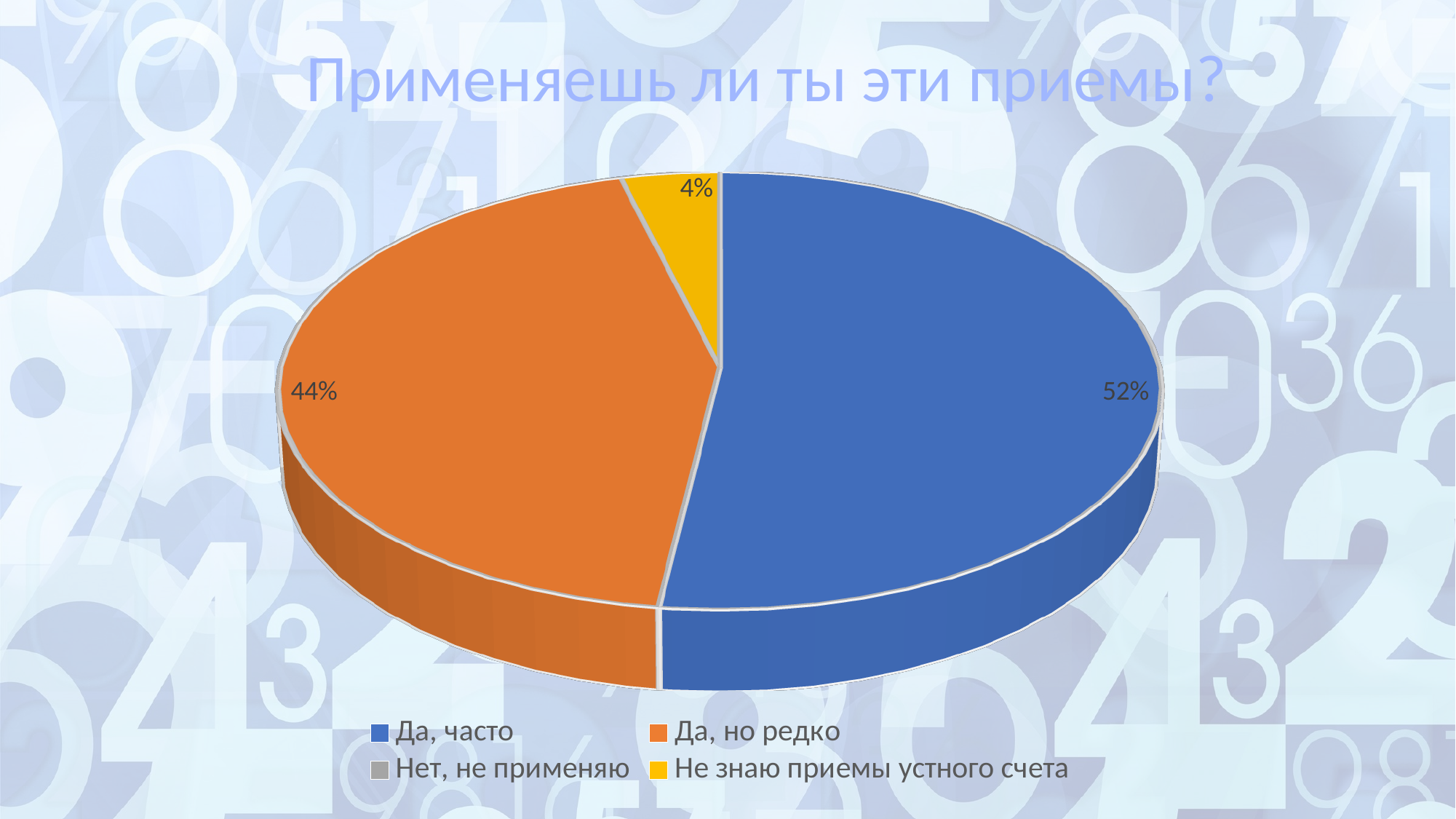

Применяешь ли ты эти приемы?

[unsupported chart]